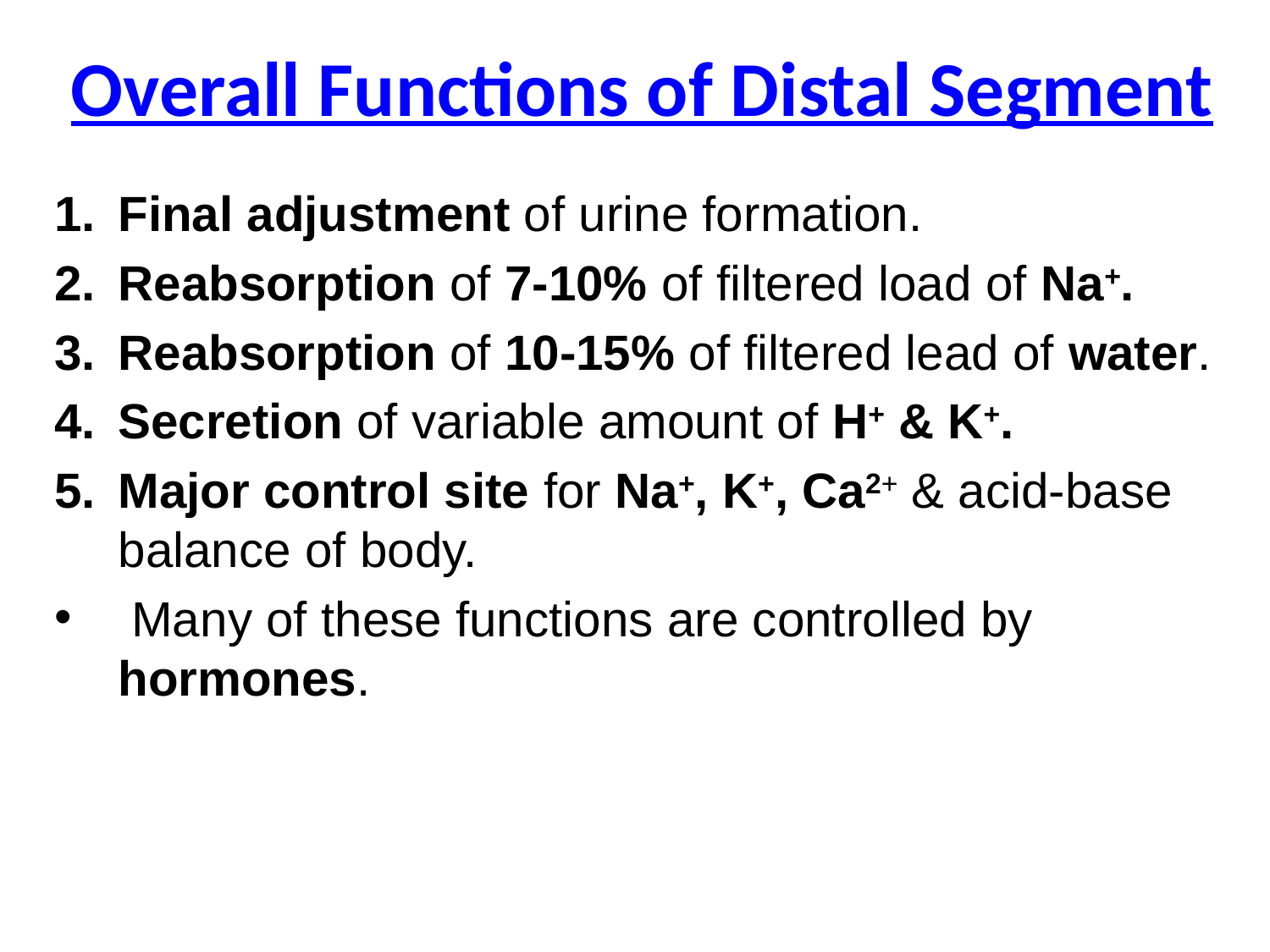

# Overall Functions of Distal Segment
Final adjustment of urine formation.
Reabsorption of 7-10% of filtered load of Na+.
Reabsorption of 10-15% of filtered lead of water.
Secretion of variable amount of H+ & K+.
Major control site for Na+, K+, Ca2+ & acid-base balance of body.
 Many of these functions are controlled by hormones.